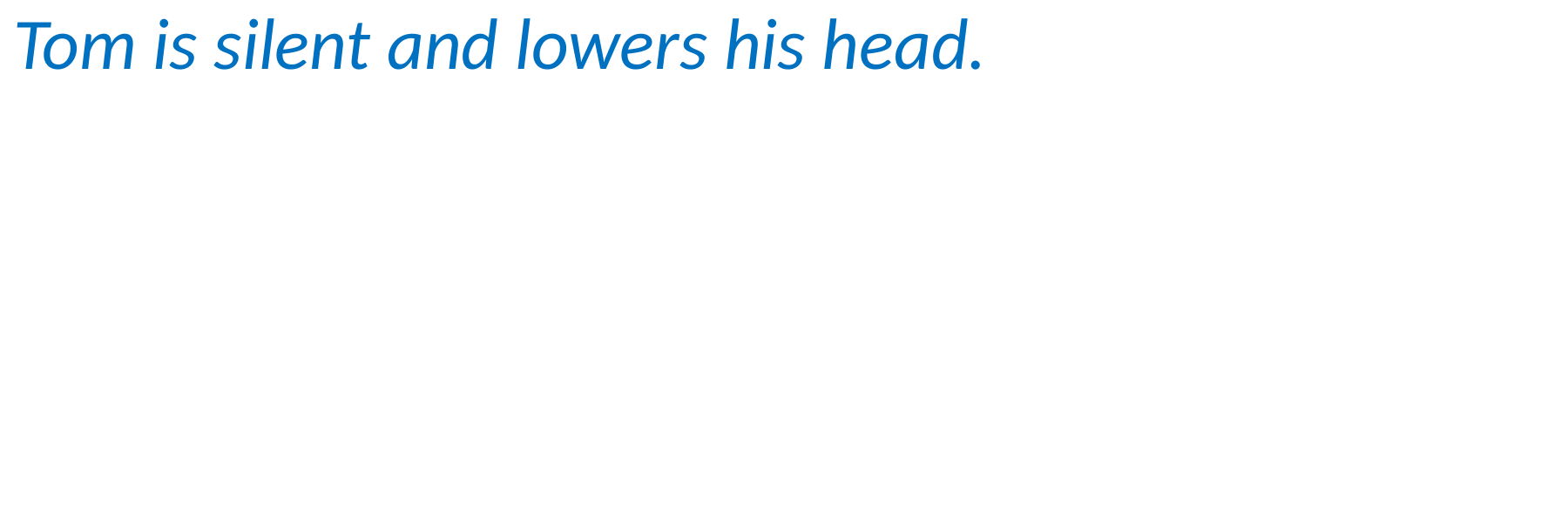

Tom is silent and lowers his head.